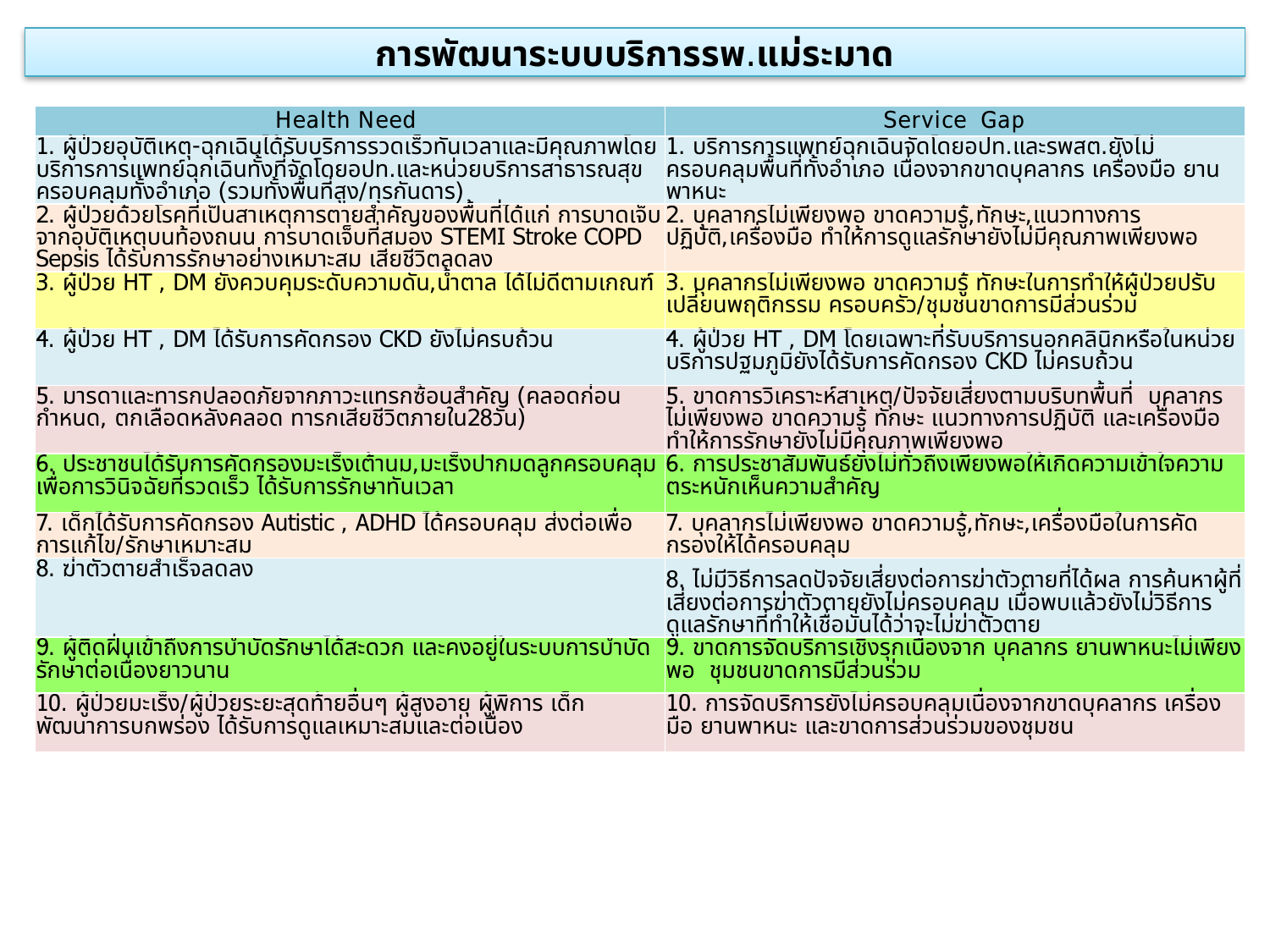

# การพัฒนาระบบบริการรพ.แม่ระมาด
| Health Need | Service Gap |
| --- | --- |
| 1. ผู้ป่วยอุบัติเหตุ-ฉุกเฉินได้รับบริการรวดเร็วทันเวลาและมีคุณภาพโดยบริการการแพทย์ฉุกเฉินทั้งที่จัดโดยอปท.และหน่วยบริการสาธารณสุข ครอบคลุมทั้งอำเภอ (รวมทั้งพื้นที่สูง/ทุรกันดาร) | 1. บริการการแพทย์ฉุกเฉินจัดโดยอปท.และรพสต.ยังไม่ครอบคลุมพื้นที่ทั้งอำเภอ เนื่องจากขาดบุคลากร เครื่องมือ ยานพาหนะ |
| 2. ผู้ป่วยด้วยโรคที่เป็นสาเหตุการตายสำคัญของพื้นที่ได้แก่ การบาดเจ็บจากอุบัติเหตุบนท้องถนน การบาดเจ็บที่สมอง STEMI Stroke COPD Sepsis ได้รับการรักษาอย่างเหมาะสม เสียชีวิตลดลง | 2. บุคลากรไม่เพียงพอ ขาดความรู้,ทักษะ,แนวทางการปฏิบัติ,เครื่องมือ ทำให้การดูแลรักษายังไม่มีคุณภาพเพียงพอ |
| 3. ผู้ป่วย HT , DM ยังควบคุมระดับความดัน,น้ำตาล ได้ไม่ดีตามเกณฑ์ | 3. บุคลากรไม่เพียงพอ ขาดความรู้ ทักษะในการทำให้ผู้ป่วยปรับเปลี่ยนพฤติกรรม ครอบครัว/ชุมชนขาดการมีส่วนร่วม |
| 4. ผู้ป่วย HT , DM ได้รับการคัดกรอง CKD ยังไม่ครบถ้วน | 4. ผู้ป่วย HT , DM โดยเฉพาะที่รับบริการนอกคลินิกหรือในหน่วยบริการปฐมภูมิยังได้รับการคัดกรอง CKD ไม่ครบถ้วน |
| 5. มารดาและทารกปลอดภัยจากภาวะแทรกซ้อนสำคัญ (คลอดก่อนกำหนด, ตกเลือดหลังคลอด ทารกเสียชีวิตภายใน28วัน) | 5. ขาดการวิเคราะห์สาเหตุ/ปัจจัยเสี่ยงตามบริบทพื้นที่ บุคลากรไม่เพียงพอ ขาดความรู้ ทักษะ แนวทางการปฏิบัติ และเครื่องมือ ทำให้การรักษายังไม่มีคุณภาพเพียงพอ |
| 6. ประชาชนได้รับการคัดกรองมะเร็งเต้านม,มะเร็งปากมดลูกครอบคลุม เพื่อการวินิจฉัยที่รวดเร็ว ได้รับการรักษาทันเวลา | 6. การประชาสัมพันธ์ยังไม่ทั่วถึงเพียงพอให้เกิดความเข้าใจความตระหนักเห็นความสำคัญ |
| 7. เด็กได้รับการคัดกรอง Autistic , ADHD ได้ครอบคลุม ส่งต่อเพื่อการแก้ไข/รักษาเหมาะสม | 7. บุคลากรไม่เพียงพอ ขาดความรู้,ทักษะ,เครื่องมือในการคัดกรองให้ได้ครอบคลุม |
| 8. ฆ่าตัวตายสำเร็จลดลง | 8. ไม่มีวิธีการลดปัจจัยเสี่ยงต่อการฆ่าตัวตายที่ได้ผล การค้นหาผู้ที่เสี่ยงต่อการฆ่าตัวตายยังไม่ครอบคลุม เมื่อพบแล้วยังไม่วิธีการดูแลรักษาที่ทำให้เชื่อมั่นได้ว่าจะไม่ฆ่าตัวตาย |
| 9. ผู้ติดฝิ่นเข้าถึงการบำบัดรักษาได้สะดวก และคงอยู่ในระบบการบำบัดรักษาต่อเนื่องยาวนาน | 9. ขาดการจัดบริการเชิงรุกเนื่องจาก บุคลากร ยานพาหนะไม่เพียงพอ ชุมชนขาดการมีส่วนร่วม |
| 10. ผู้ป่วยมะเร็ง/ผู้ป่วยระยะสุดท้ายอื่นๆ ผู้สูงอายุ ผู้พิการ เด็กพัฒนาการบกพร่อง ได้รับการดูแลเหมาะสมและต่อเนื่อง | 10. การจัดบริการยังไม่ครอบคลุมเนื่องจากขาดบุคลากร เครื่องมือ ยานพาหนะ และขาดการส่วนร่วมของชุมชน |